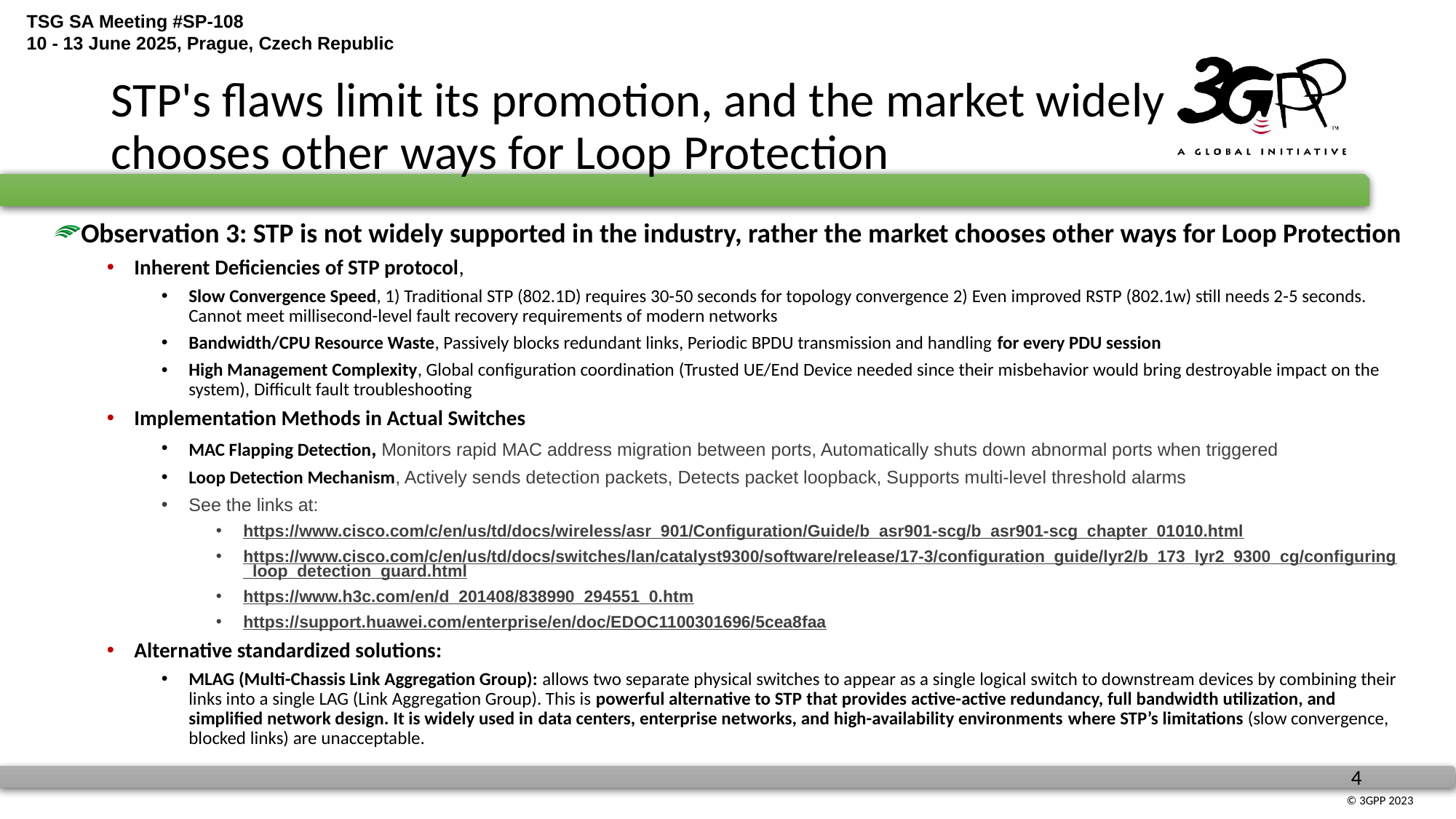

# STP's flaws limit its promotion, and the market widely chooses other ways for Loop Protection
Observation 3: STP is not widely supported in the industry, rather the market chooses other ways for Loop Protection
Inherent Deficiencies of STP protocol,
Slow Convergence Speed, 1) Traditional STP (802.1D) requires 30-50 seconds for topology convergence 2) Even improved RSTP (802.1w) still needs 2-5 seconds. Cannot meet millisecond-level fault recovery requirements of modern networks
Bandwidth/CPU Resource Waste, Passively blocks redundant links, Periodic BPDU transmission and handling for every PDU session
High Management Complexity, Global configuration coordination (Trusted UE/End Device needed since their misbehavior would bring destroyable impact on the system), Difficult fault troubleshooting
Implementation Methods in Actual Switches
MAC Flapping Detection, Monitors rapid MAC address migration between ports, Automatically shuts down abnormal ports when triggered
Loop Detection Mechanism, Actively sends detection packets, Detects packet loopback, Supports multi-level threshold alarms
See the links at:
https://www.cisco.com/c/en/us/td/docs/wireless/asr_901/Configuration/Guide/b_asr901-scg/b_asr901-scg_chapter_01010.html
https://www.cisco.com/c/en/us/td/docs/switches/lan/catalyst9300/software/release/17-3/configuration_guide/lyr2/b_173_lyr2_9300_cg/configuring_loop_detection_guard.html
https://www.h3c.com/en/d_201408/838990_294551_0.htm
https://support.huawei.com/enterprise/en/doc/EDOC1100301696/5cea8faa
Alternative standardized solutions:
MLAG (Multi-Chassis Link Aggregation Group): allows two separate physical switches to appear as a single logical switch to downstream devices by combining their links into a single LAG (Link Aggregation Group). This is powerful alternative to STP that provides active-active redundancy, full bandwidth utilization, and simplified network design. It is widely used in data centers, enterprise networks, and high-availability environments where STP’s limitations (slow convergence, blocked links) are unacceptable.